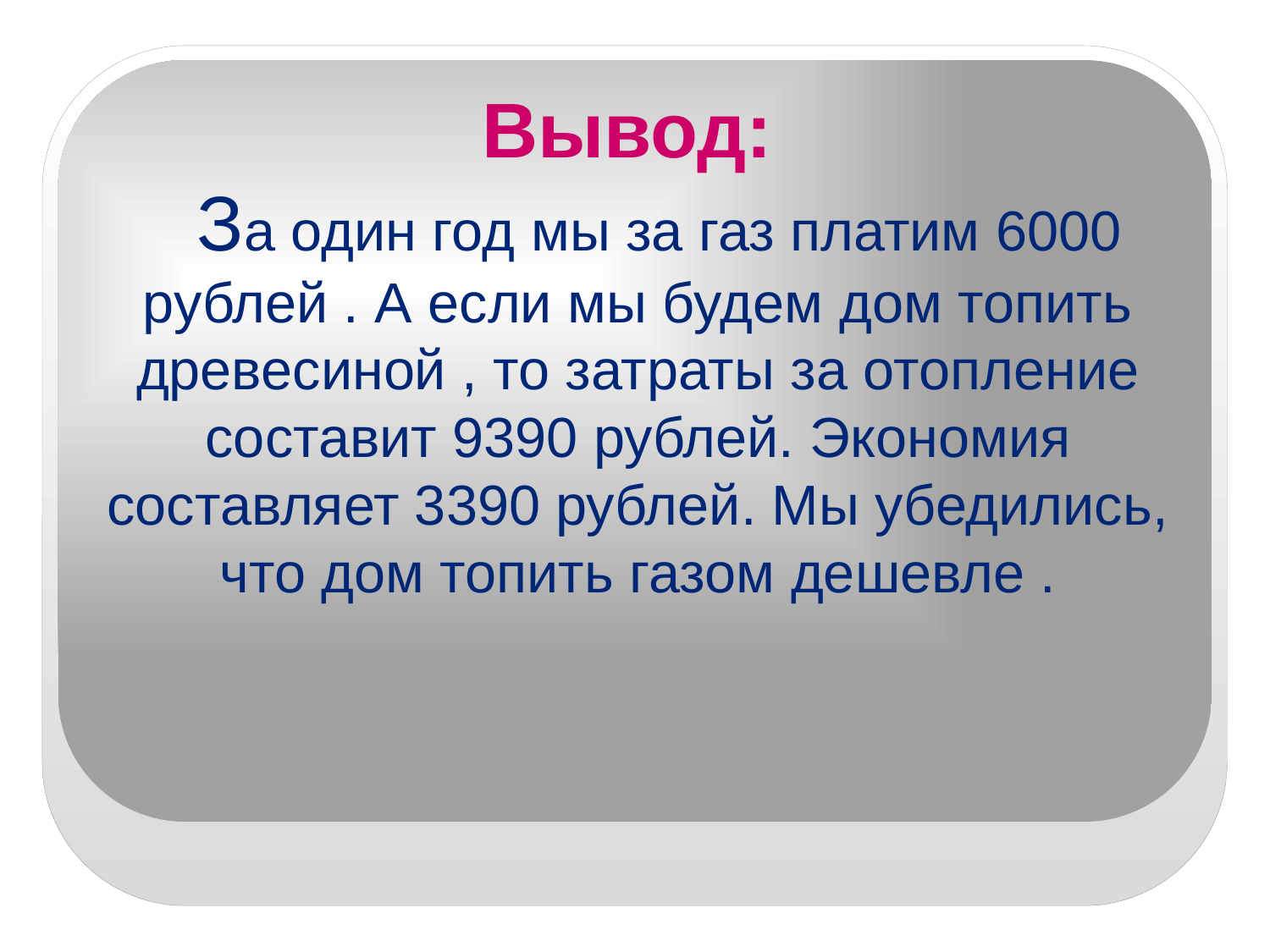

Вывод:
  За один год мы за газ платим 6000 рублей . А если мы будем дом топить древесиной , то затраты за отопление составит 9390 рублей. Экономия составляет 3390 рублей. Мы убедились, что дом топить газом дешевле .